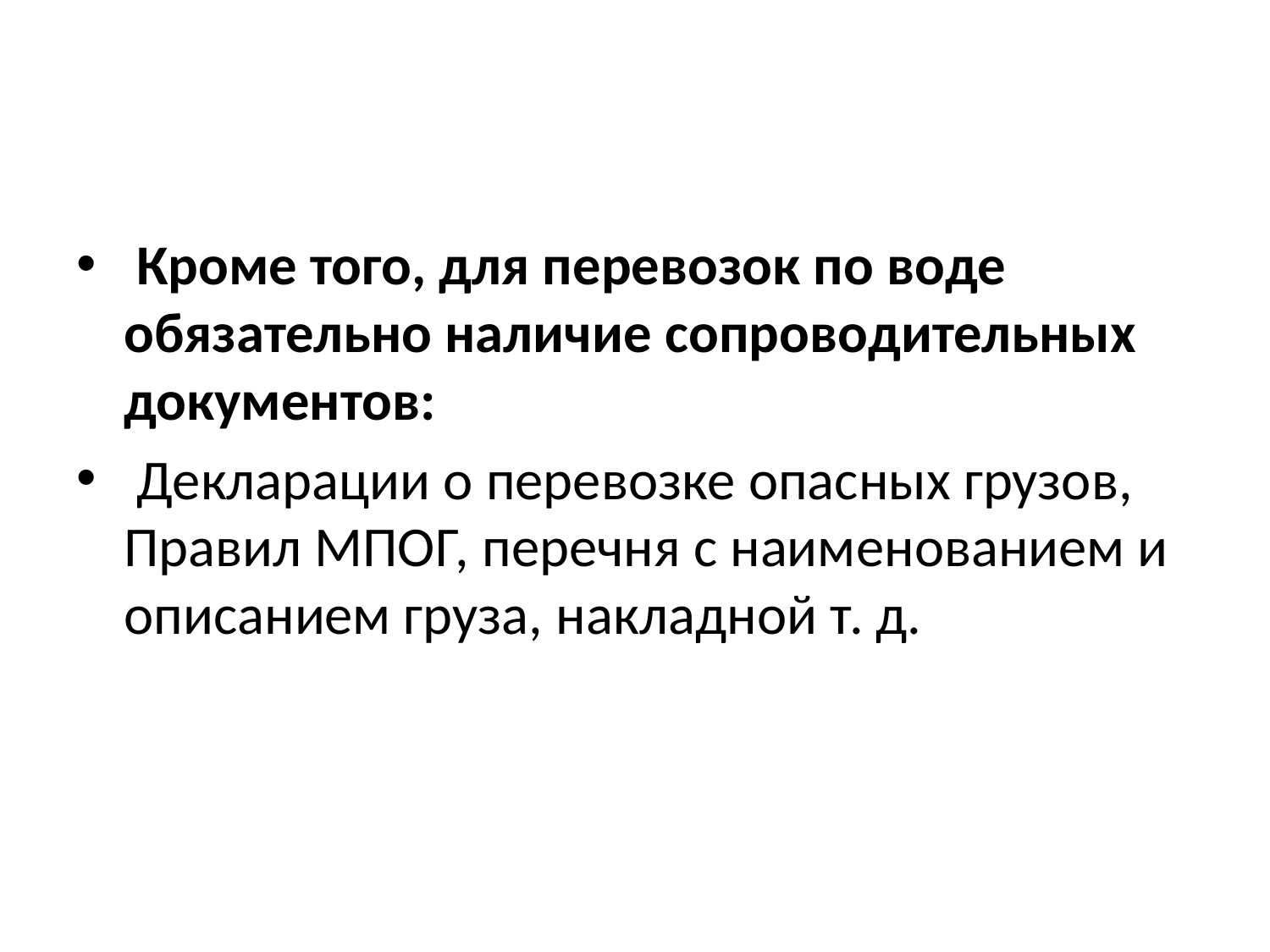

#
 Кроме того, для перевозок по воде обязательно наличие сопроводительных документов:
 Декларации о перевозке опасных грузов, Правил МПОГ, перечня с наименованием и описанием груза, накладной т. д.